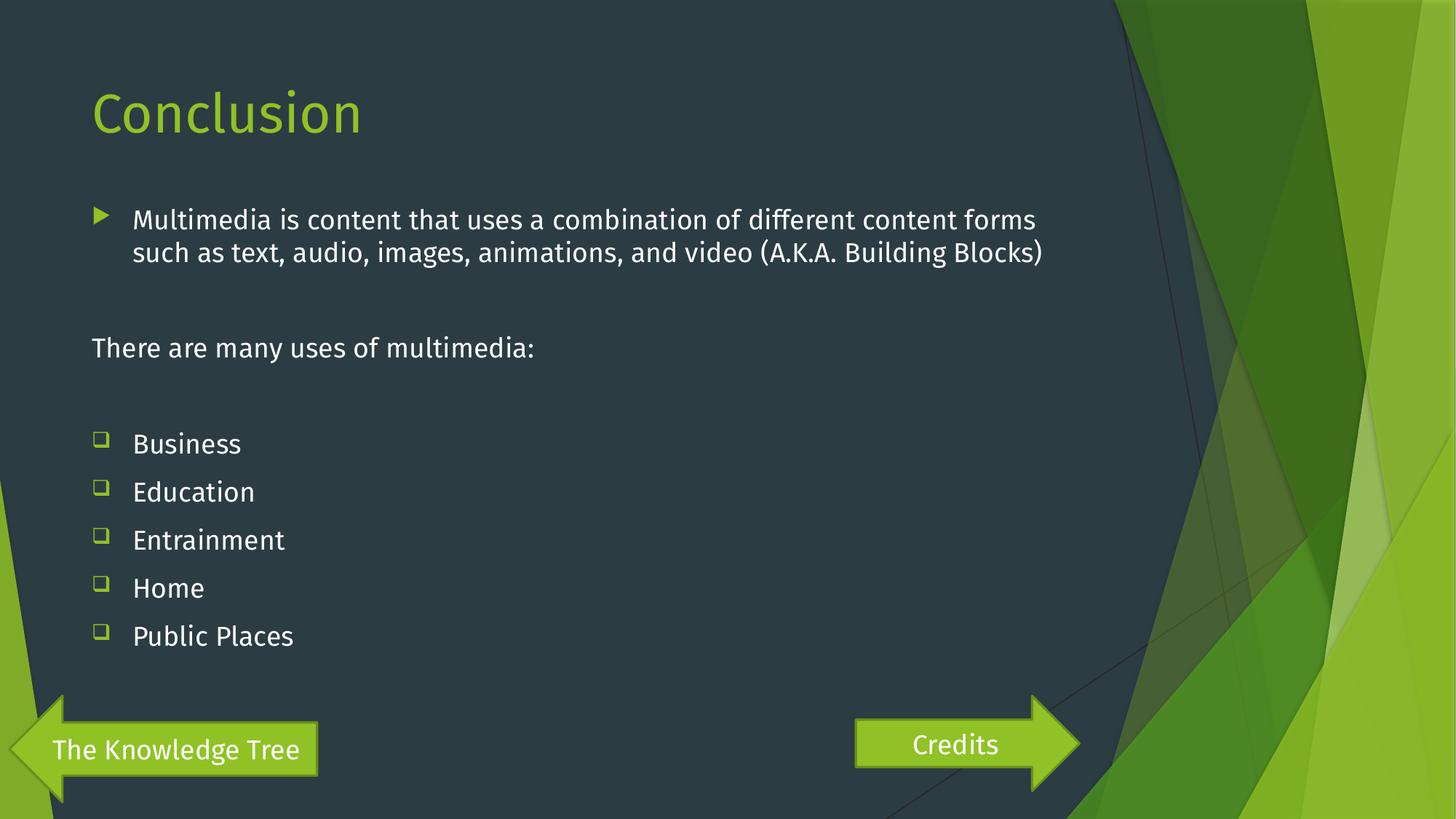

# Conclusion
Multimedia is content that uses a combination of different content forms such as text, audio, images, animations, and video (A.K.A. Building Blocks)

There are many uses of multimedia:

Business
Education
Entrainment
Home
Public Places

The Knowledge Tree
Credits